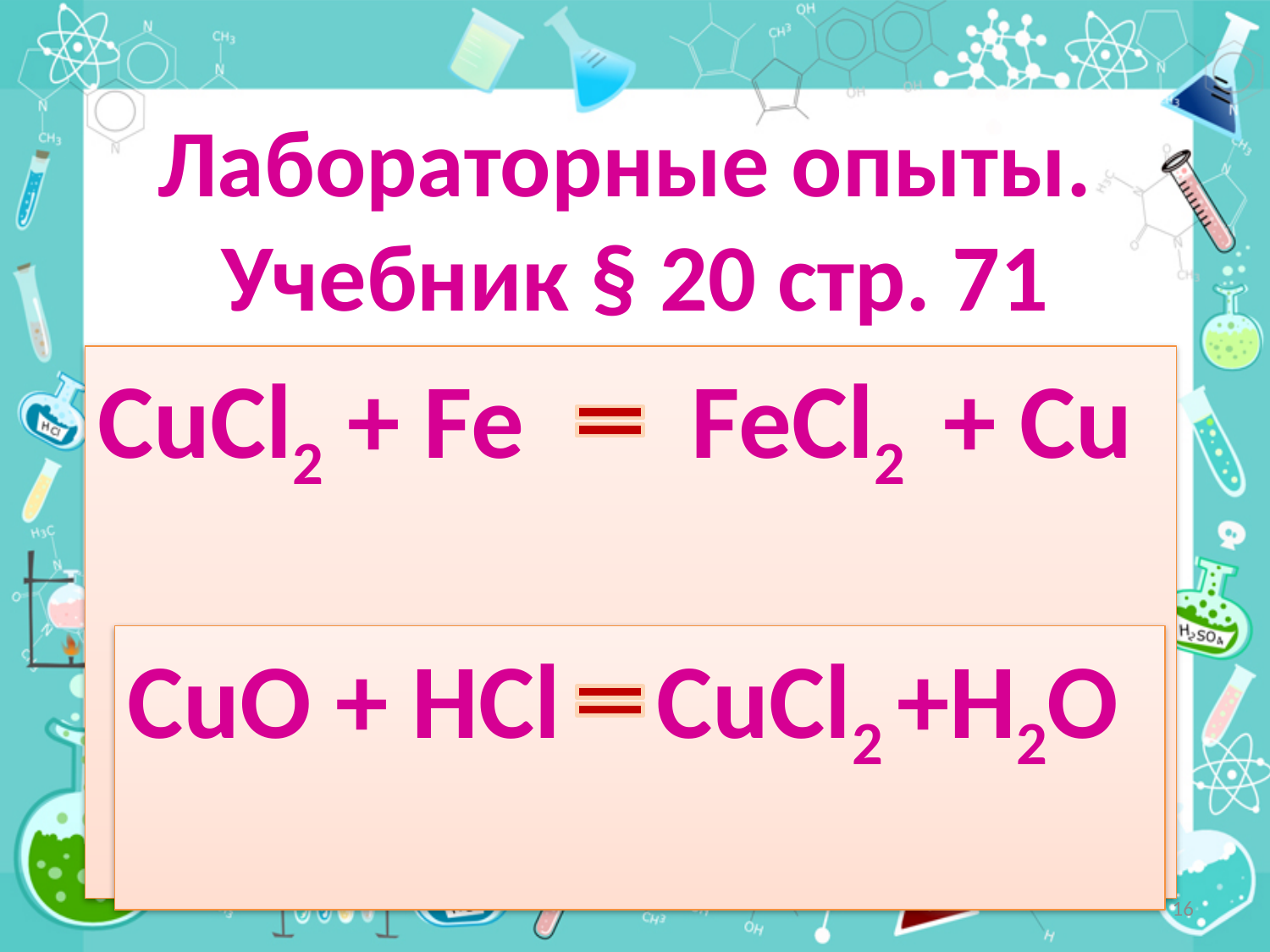

# Лабораторные опыты. Учебник § 20 стр. 71
CuCl2 + Fe       FeCl2  + Cu

CuO + HCl    CuCl2 +H2O

16